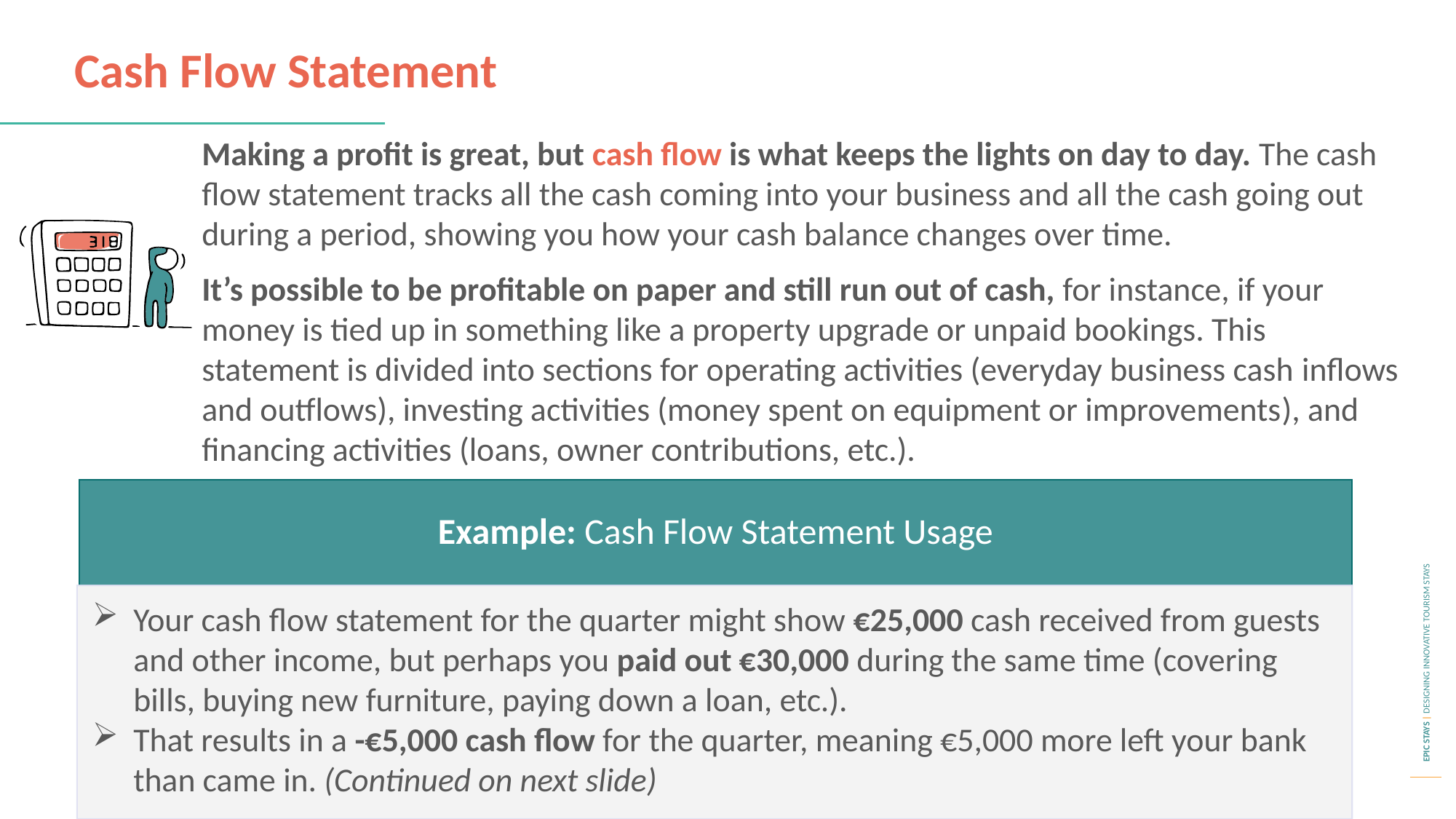

Cash Flow Statement
Making a profit is great, but cash flow is what keeps the lights on day to day. The cash flow statement tracks all the cash coming into your business and all the cash going out during a period, showing you how your cash balance changes over time.
It’s possible to be profitable on paper and still run out of cash, for instance, if your money is tied up in something like a property upgrade or unpaid bookings. This statement is divided into sections for operating activities (everyday business cash inflows and outflows), investing activities (money spent on equipment or improvements), and financing activities (loans, owner contributions, etc.).

Example: Cash Flow Statement Usage
Your cash flow statement for the quarter might show €25,000 cash received from guests and other income, but perhaps you paid out €30,000 during the same time (covering bills, buying new furniture, paying down a loan, etc.).
That results in a -€5,000 cash flow for the quarter, meaning €5,000 more left your bank than came in. (Continued on next slide)